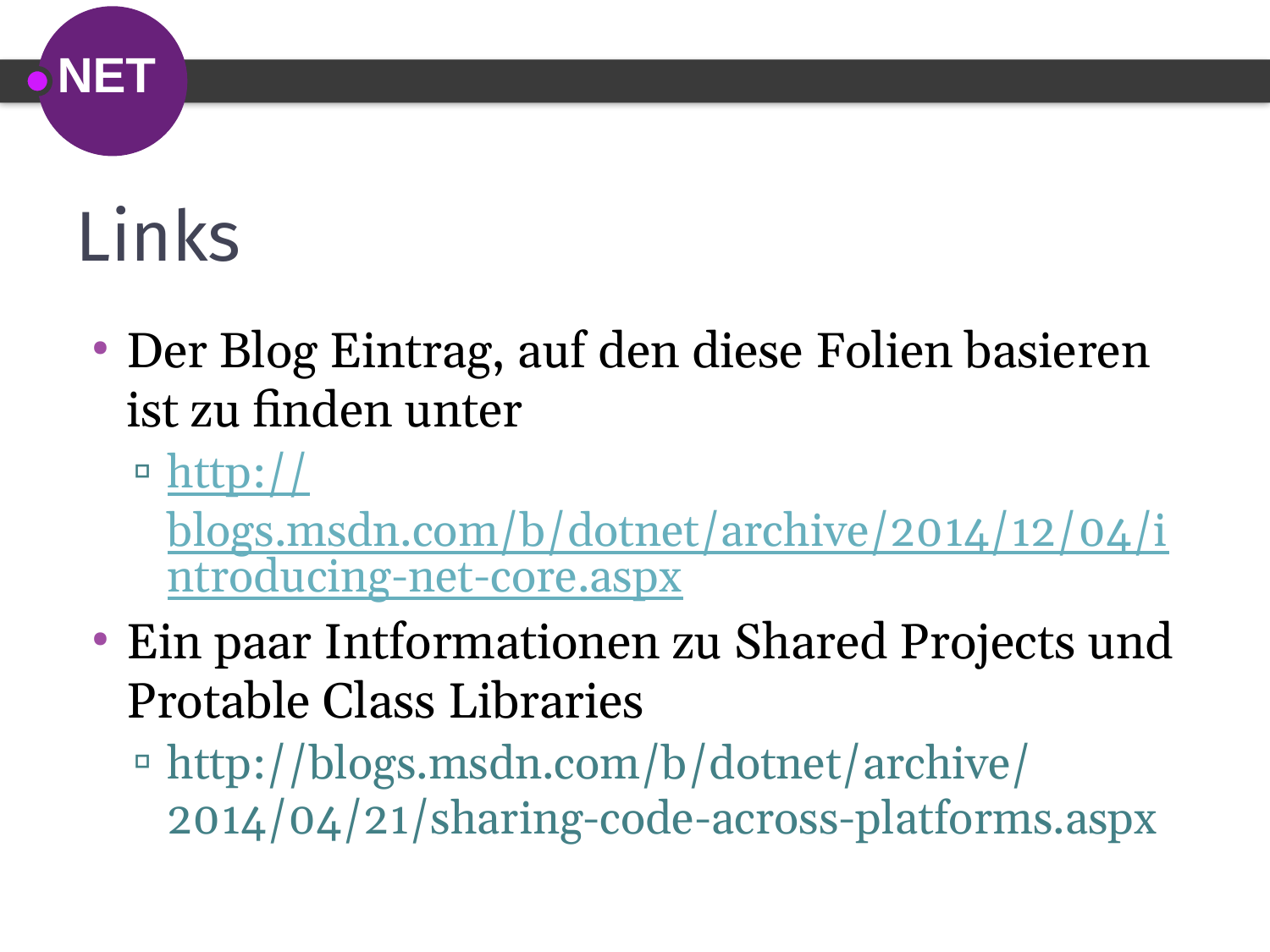

# Links
Der Blog Eintrag, auf den diese Folien basieren ist zu finden unter
http://blogs.msdn.com/b/dotnet/archive/2014/12/04/introducing-net-core.aspx
Ein paar Intformationen zu Shared Projects und Protable Class Libraries
http://blogs.msdn.com/b/dotnet/archive/2014/04/21/sharing-code-across-platforms.aspx